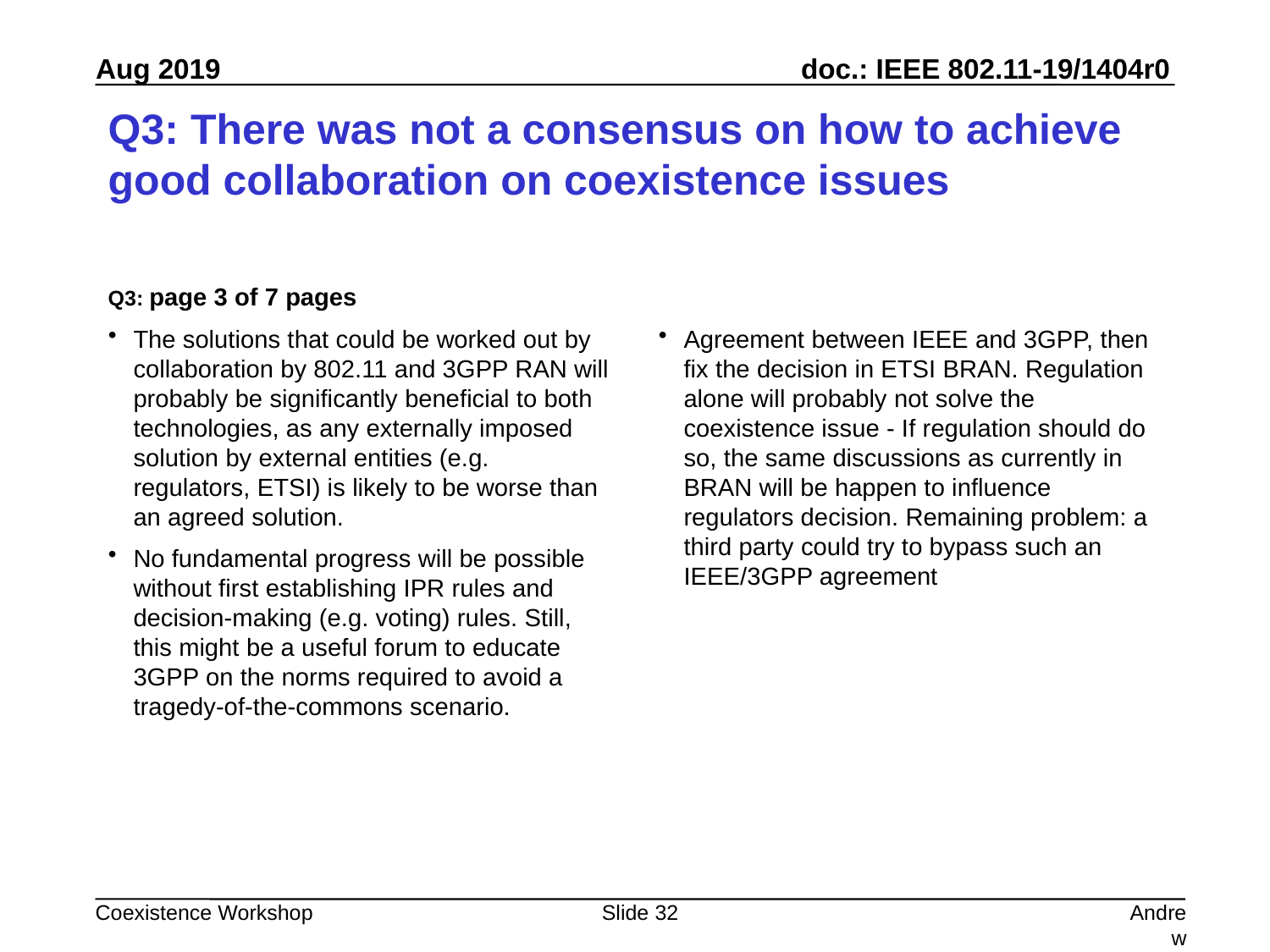

# Q3: There was not a consensus on how to achieve good collaboration on coexistence issues
Q3: page 3 of 7 pages
The solutions that could be worked out by collaboration by 802.11 and 3GPP RAN will probably be significantly beneficial to both technologies, as any externally imposed solution by external entities (e.g. regulators, ETSI) is likely to be worse than an agreed solution.
No fundamental progress will be possible without first establishing IPR rules and decision-making (e.g. voting) rules. Still, this might be a useful forum to educate 3GPP on the norms required to avoid a tragedy-of-the-commons scenario.

Agreement between IEEE and 3GPP, then fix the decision in ETSI BRAN. Regulation alone will probably not solve the coexistence issue - If regulation should do so, the same discussions as currently in BRAN will be happen to influence regulators decision. Remaining problem: a third party could try to bypass such an IEEE/3GPP agreement
Slide 32
Andrew Myles, Cisco